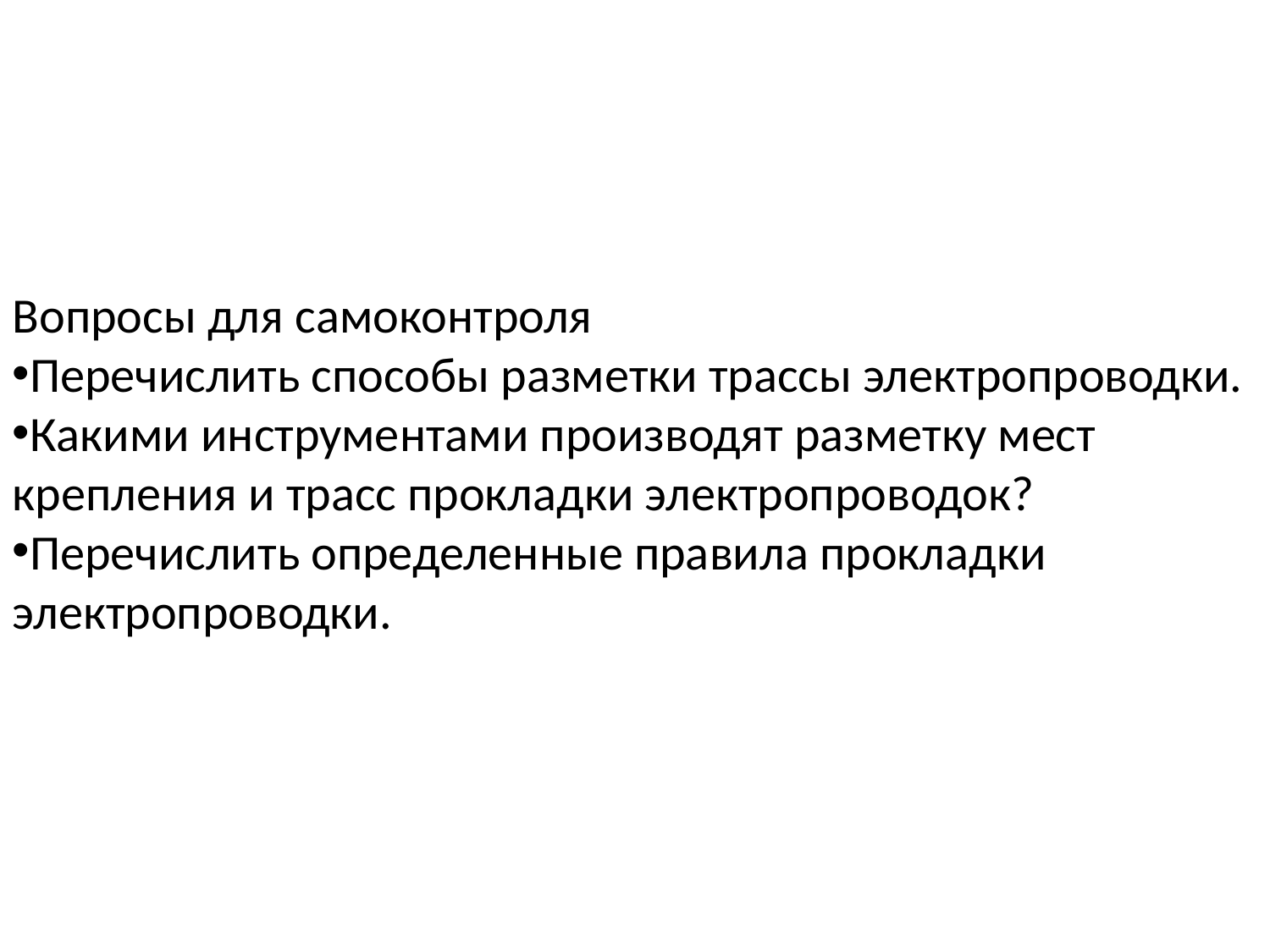

Вопросы для самоконтроля
Перечислить способы разметки трассы электропроводки.
Какими инструментами производят разметку мест крепления и трасс прокладки электропроводок?
Перечислить определенные правила прокладки электропроводки.